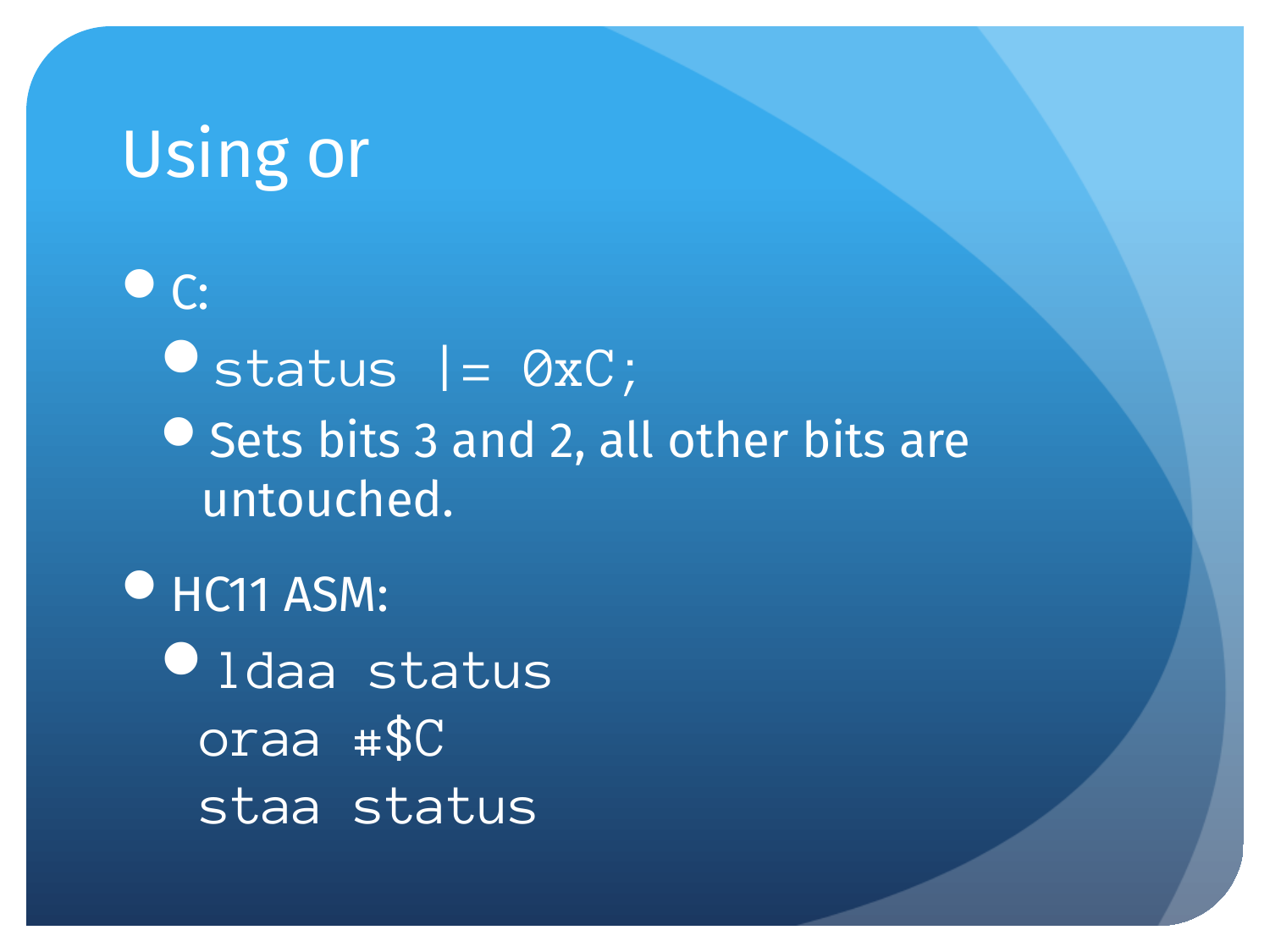

# Using or
C:
status |= 0xC;
Sets bits 3 and 2, all other bits are untouched.
HC11 ASM:
ldaa status
oraa #$C
staa status